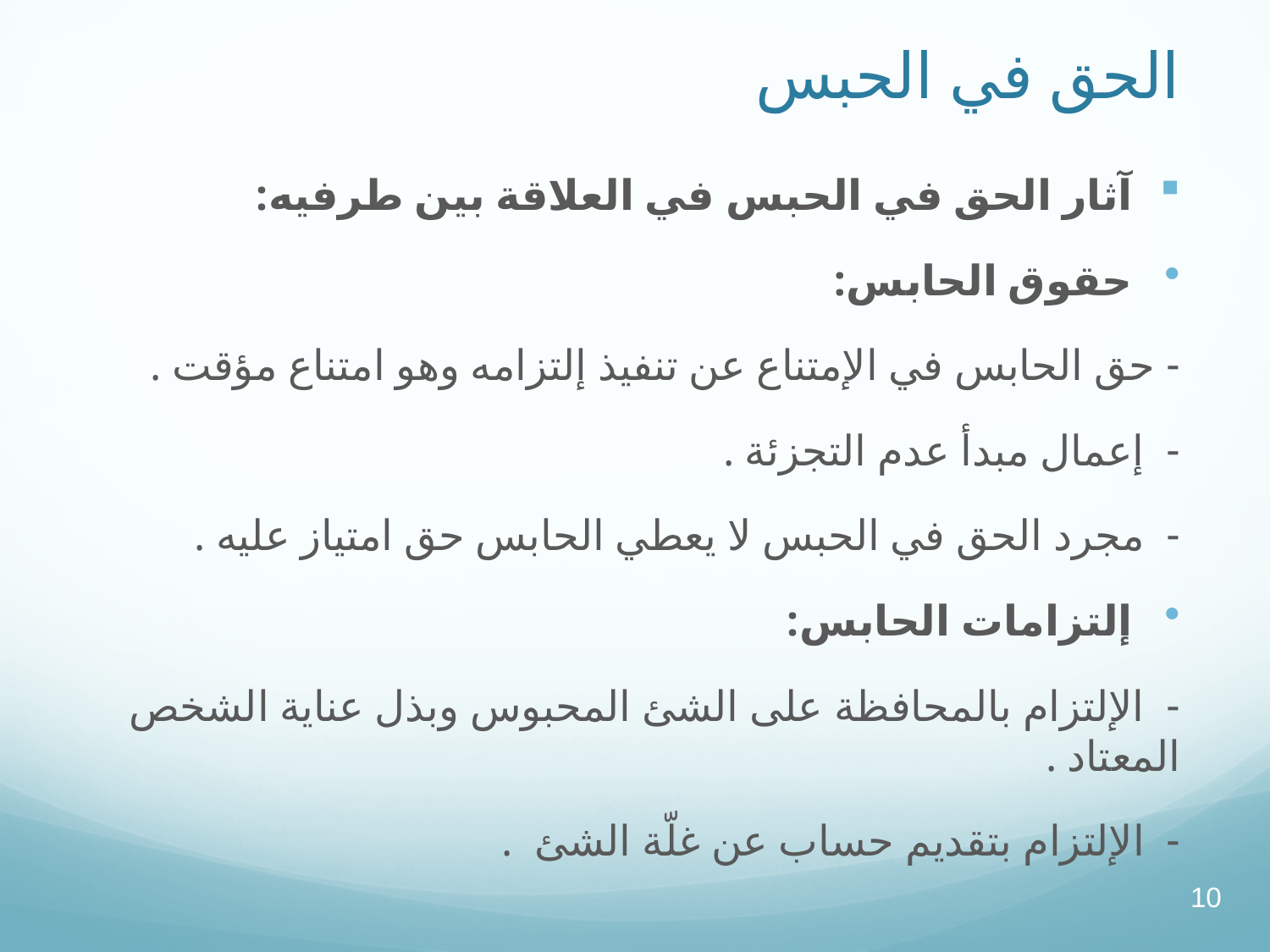

# الحق في الحبس
آثار الحق في الحبس في العلاقة بين طرفيه:
حقوق الحابس:
- حق الحابس في الإمتناع عن تنفيذ إلتزامه وهو امتناع مؤقت .
-  إعمال مبدأ عدم التجزئة .
-  مجرد الحق في الحبس لا يعطي الحابس حق امتياز عليه .
إلتزامات الحابس:
-  الإلتزام بالمحافظة على الشئ المحبوس وبذل عناية الشخص المعتاد .
-  الإلتزام بتقديم حساب عن غلّة الشئ  .
10